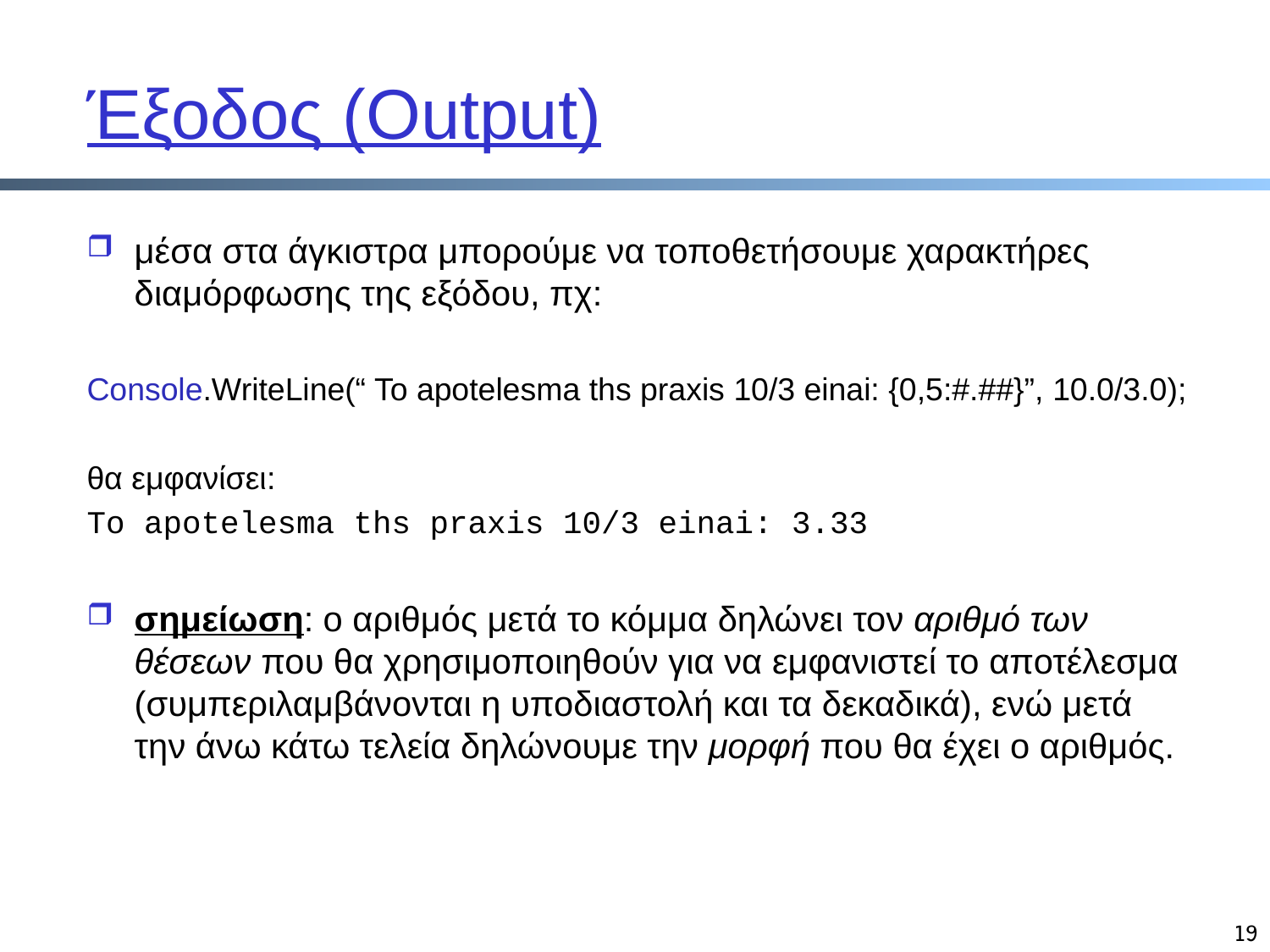

# Έξοδος (Output)
μέσα στα άγκιστρα μπορούμε να τοποθετήσουμε χαρακτήρες διαμόρφωσης της εξόδου, πχ:

Console.WriteLine(“ To apotelesma ths praxis 10/3 einai: {0,5:#.##}”, 10.0/3.0);

θα εμφανίσει:
To apotelesma ths praxis 10/3 einai: 3.33

σημείωση: ο αριθμός μετά το κόμμα δηλώνει τον αριθμό των θέσεων που θα χρησιμοποιηθούν για να εμφανιστεί το αποτέλεσμα (συμπεριλαμβάνονται η υποδιαστολή και τα δεκαδικά), ενώ μετά την άνω κάτω τελεία δηλώνουμε την μορφή που θα έχει ο αριθμός.
19